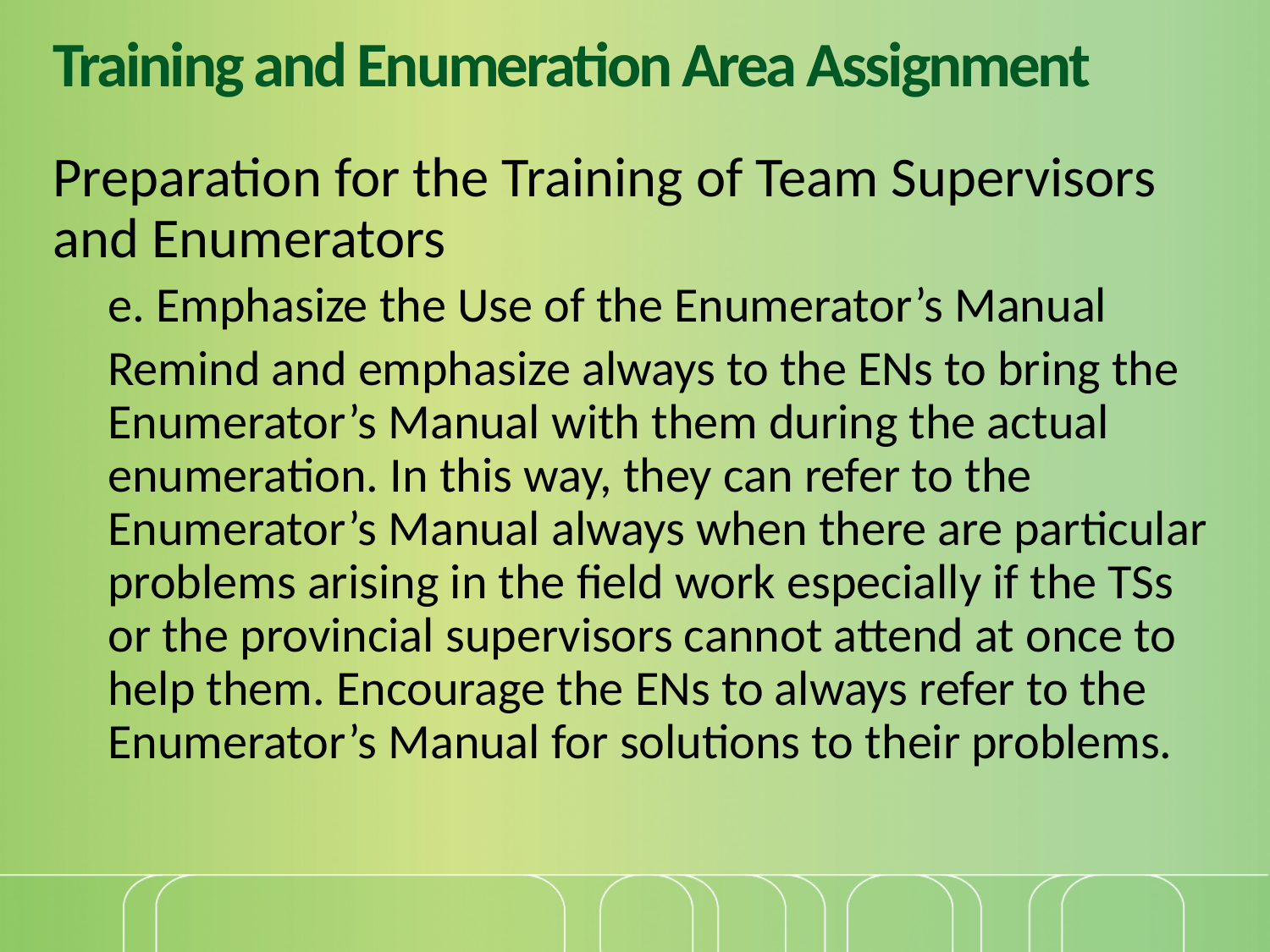

# Training and Enumeration Area Assignment
Preparation for the Training of Team Supervisors and Enumerators
e. Emphasize the Use of the Enumerator’s Manual
Remind and emphasize always to the ENs to bring the Enumerator’s Manual with them during the actual enumeration. In this way, they can refer to the Enumerator’s Manual always when there are particular problems arising in the field work especially if the TSs or the provincial supervisors cannot attend at once to help them. Encourage the ENs to always refer to the Enumerator’s Manual for solutions to their problems.